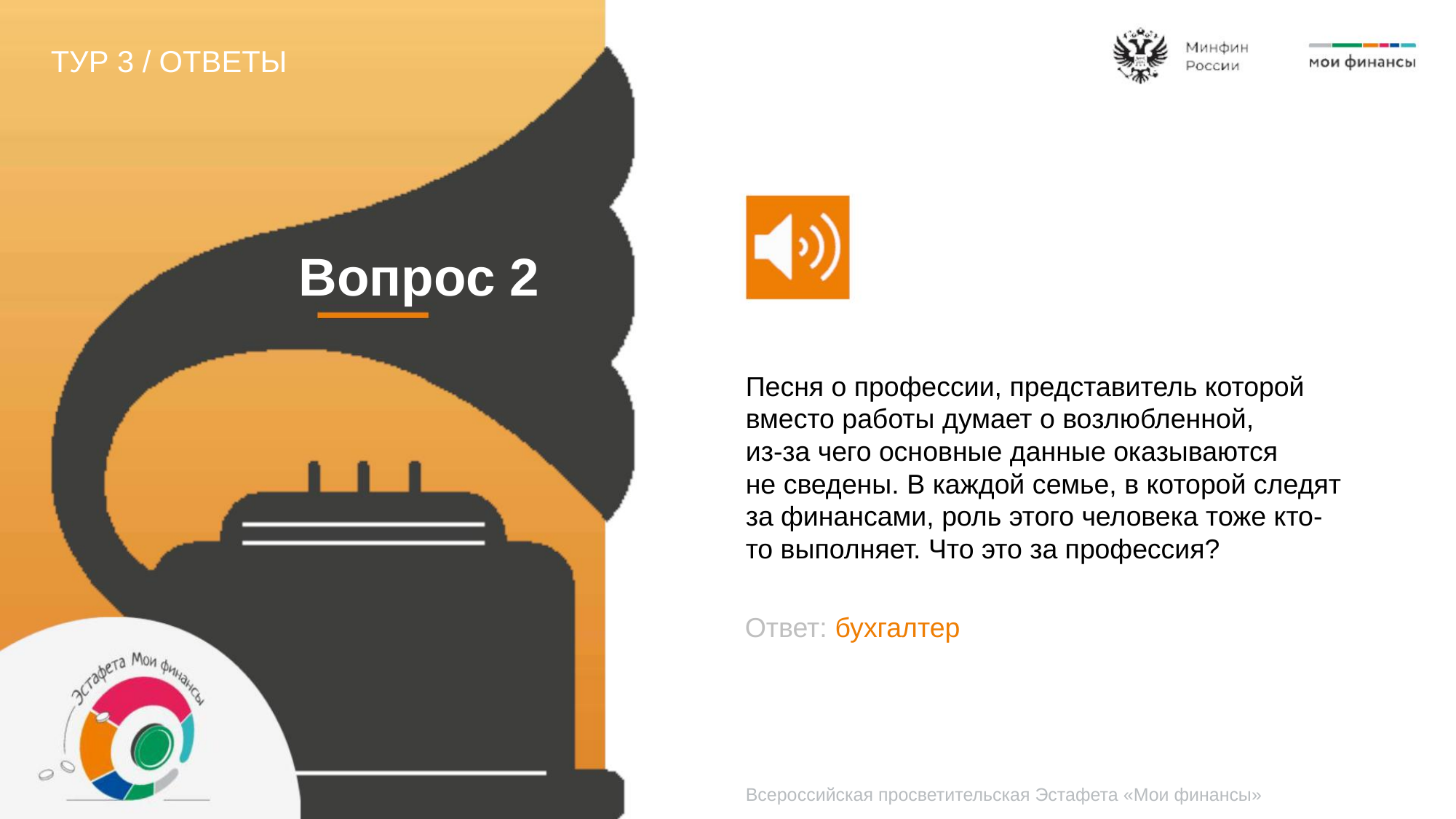

ТУР 3 / ОТВЕТЫ
Вопрос 2
Песня о профессии, представитель которой
вместо работы думает о возлюбленной,
из-за чего основные данные оказываются
не сведены. В каждой семье, в которой следят
за финансами, роль этого человека тоже кто-
то выполняет. Что это за профессия?
Ответ: бухгалтер
Всероссийская просветительская Эстафета «Мои финансы»